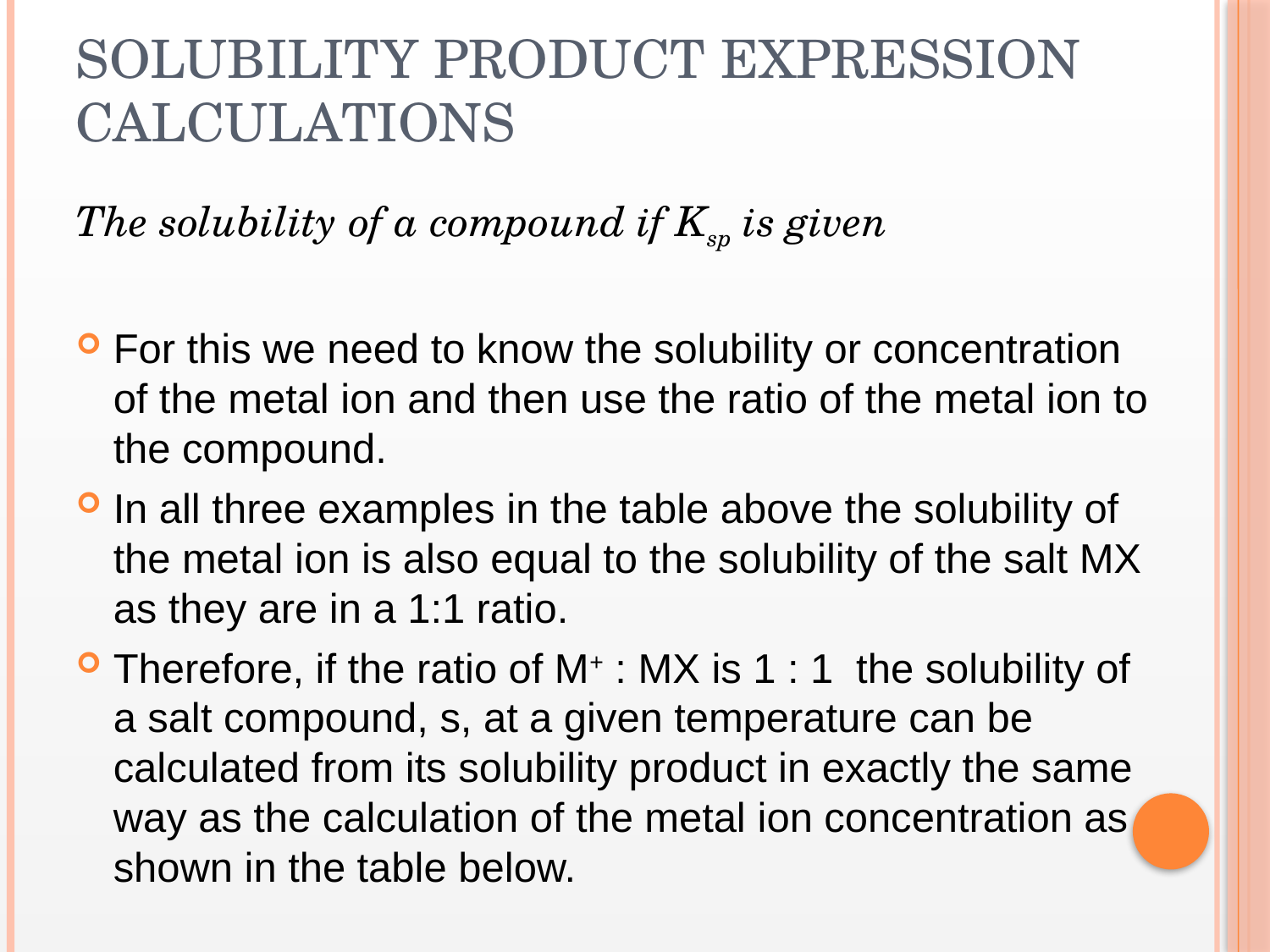

# Solubility product expression calculations
The solubility of a compound if Ksp is given

For this we need to know the solubility or concentration of the metal ion and then use the ratio of the metal ion to the compound.
In all three examples in the table above the solubility of the metal ion is also equal to the solubility of the salt MX as they are in a 1:1 ratio.
Therefore, if the ratio of M+ : MX is 1 : 1  the solubility of a salt compound, s, at a given temperature can be calculated from its solubility product in exactly the same way as the calculation of the metal ion concentration as shown in the table below.